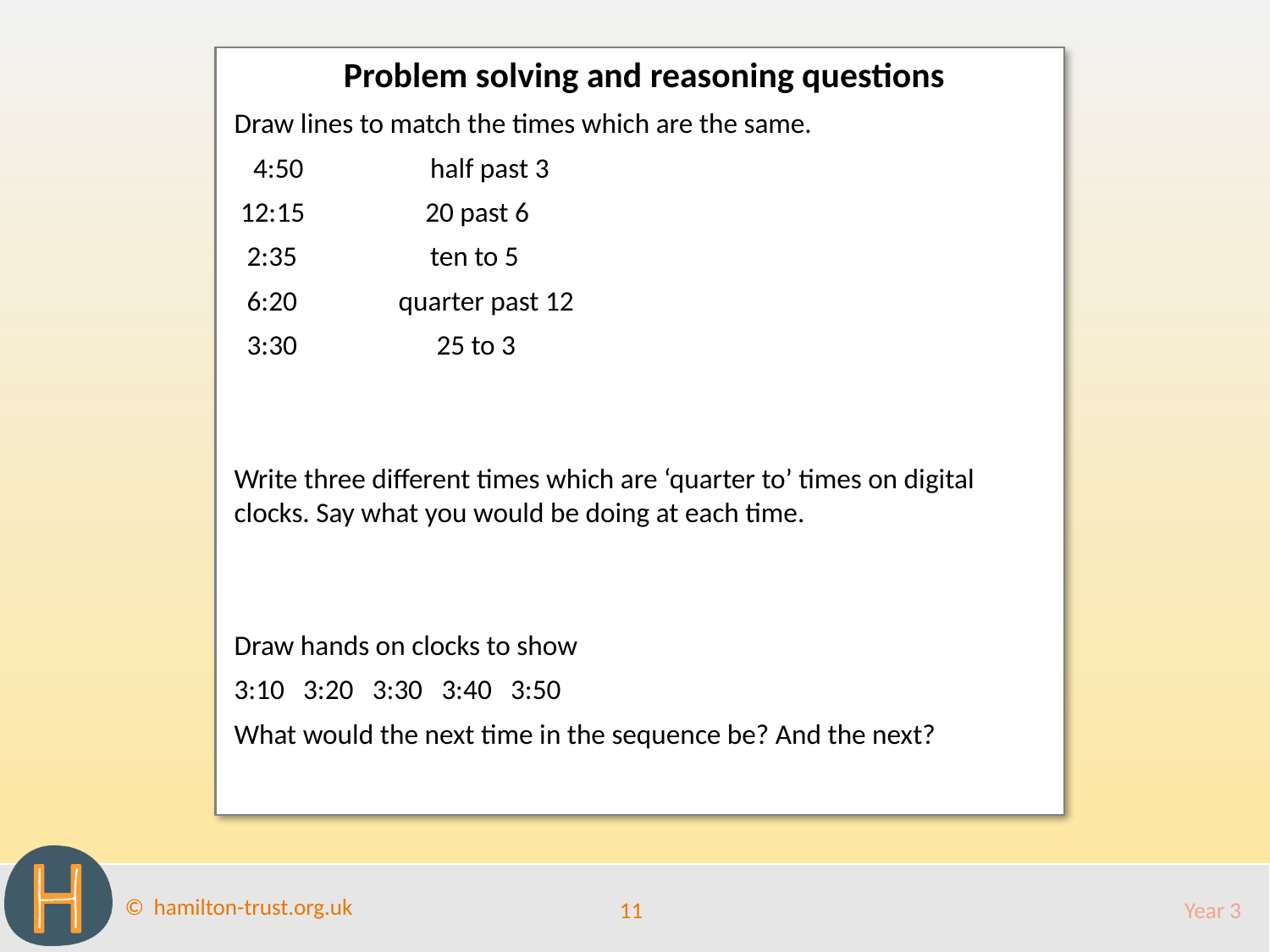

Problem solving and reasoning questions
Draw lines to match the times which are the same.
   4:50                    half past 3
 12:15                   20 past 6
  2:35                     ten to 5
  6:20                quarter past 12
  3:30                      25 to 3

Write three different times which are ‘quarter to’ times on digital clocks. Say what you would be doing at each time.

Draw hands on clocks to show
3:10   3:20   3:30   3:40   3:50
What would the next time in the sequence be? And the next?

11
Year 3